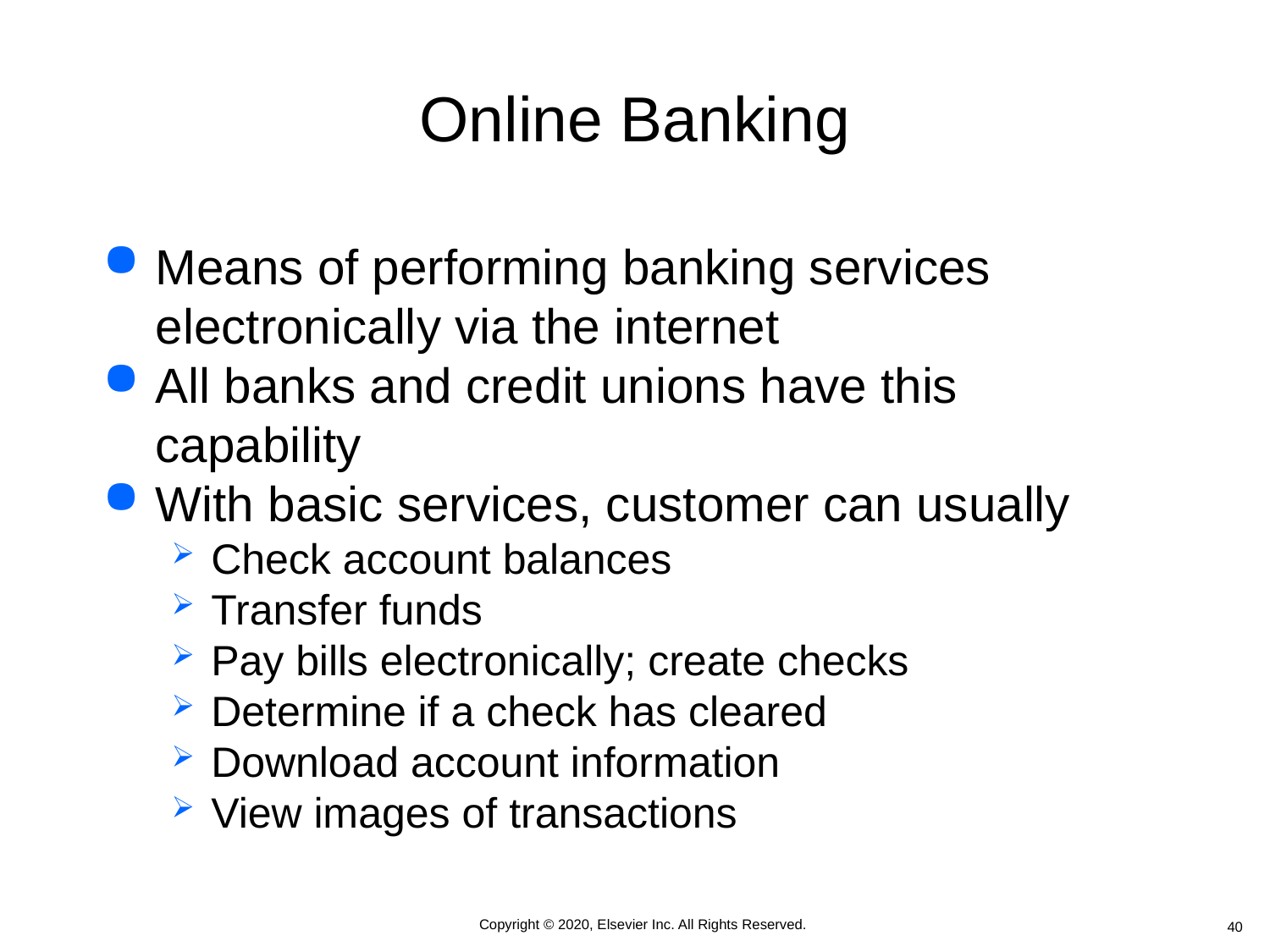

# Online Banking
Means of performing banking services electronically via the internet
All banks and credit unions have this capability
With basic services, customer can usually
Check account balances
Transfer funds
Pay bills electronically; create checks
Determine if a check has cleared
Download account information
View images of transactions